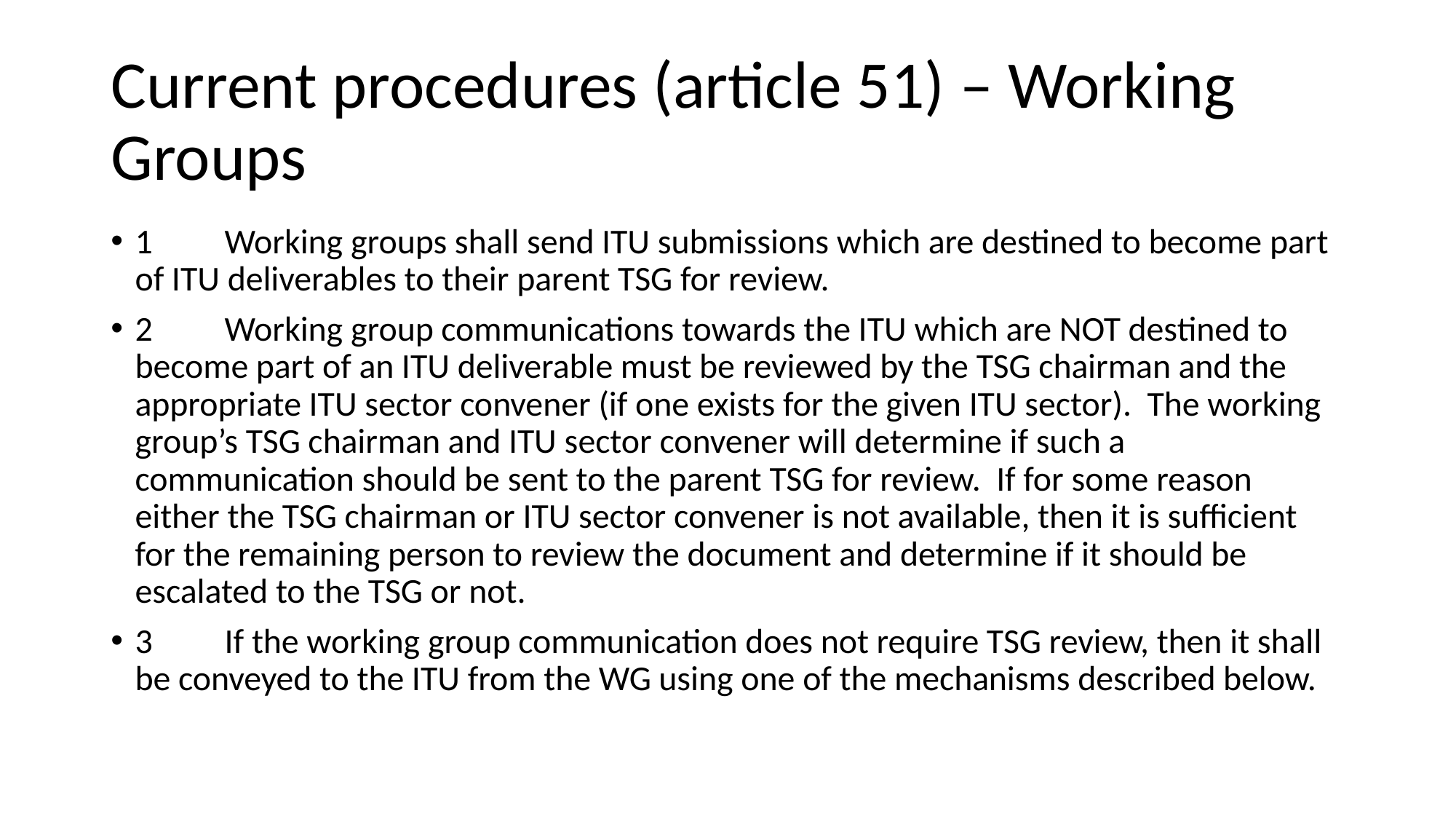

# Current procedures (article 51) – Working Groups
1	Working groups shall send ITU submissions which are destined to become part of ITU deliverables to their parent TSG for review.
2	Working group communications towards the ITU which are NOT destined to become part of an ITU deliverable must be reviewed by the TSG chairman and the appropriate ITU sector convener (if one exists for the given ITU sector).  The working group’s TSG chairman and ITU sector convener will determine if such a communication should be sent to the parent TSG for review.  If for some reason either the TSG chairman or ITU sector convener is not available, then it is sufficient for the remaining person to review the document and determine if it should be escalated to the TSG or not.
3	If the working group communication does not require TSG review, then it shall be conveyed to the ITU from the WG using one of the mechanisms described below.